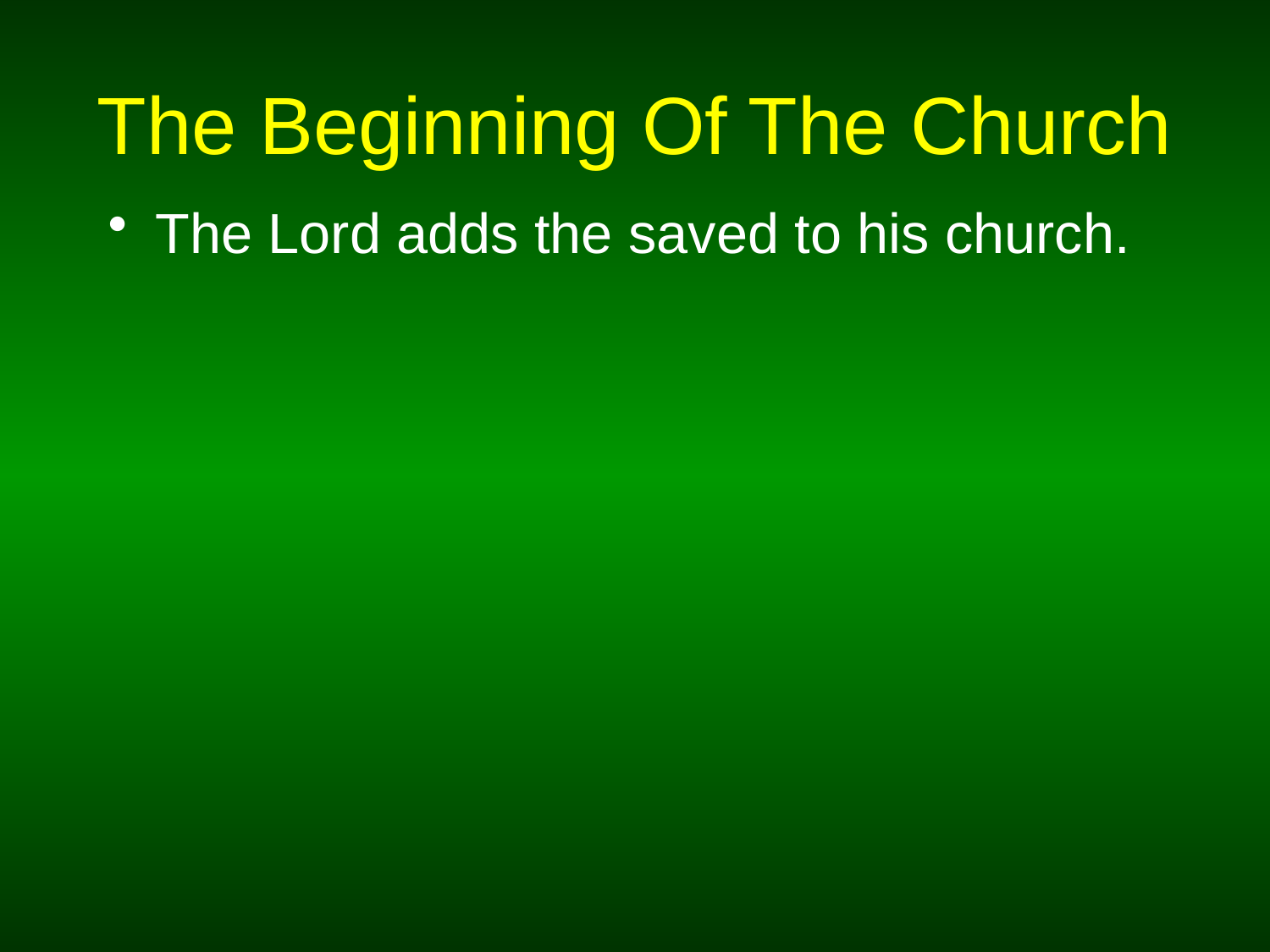

# The Beginning Of The Church
The Lord adds the saved to his church.